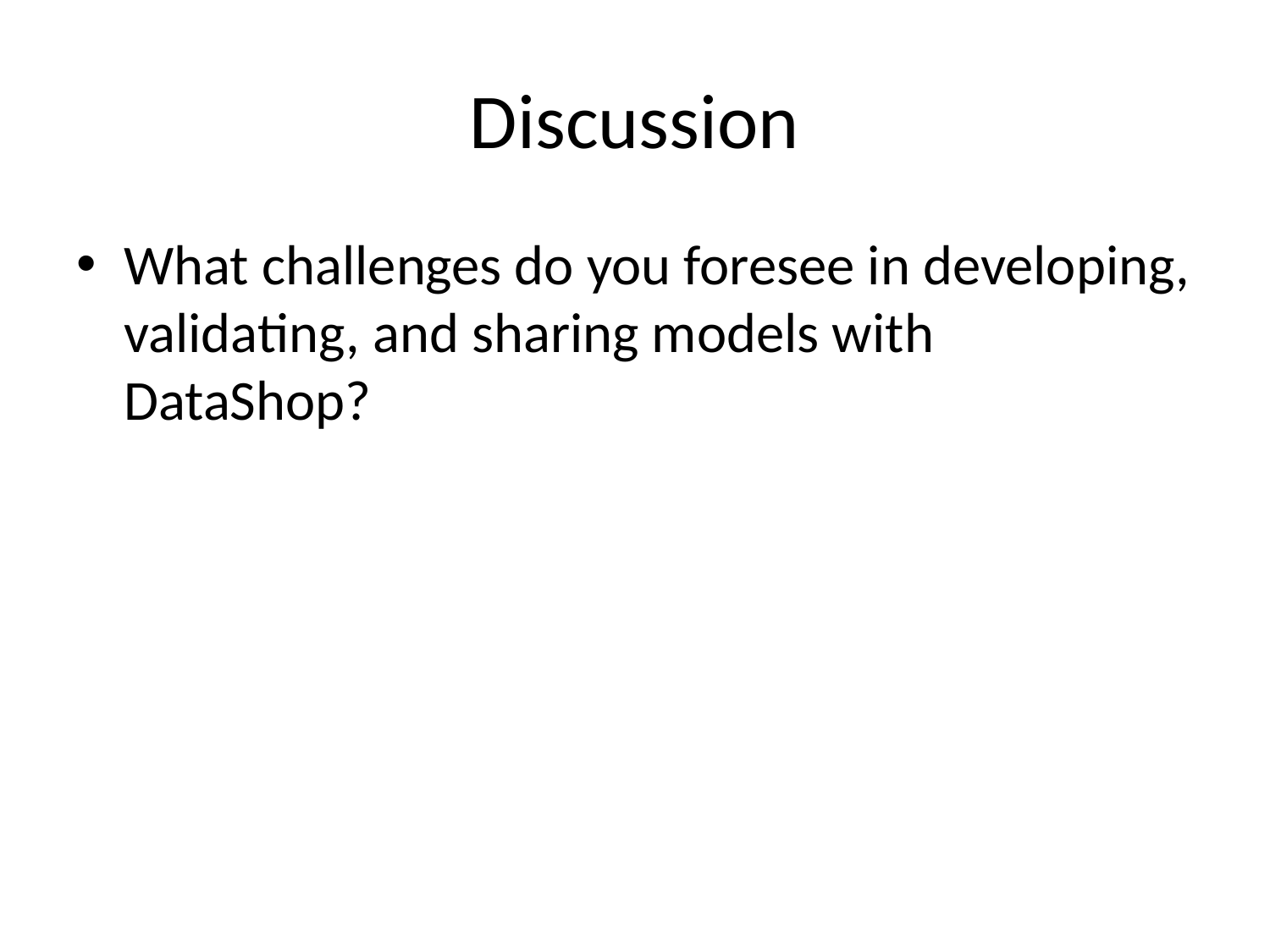

# Discussion
What challenges do you foresee in developing, validating, and sharing models with DataShop?